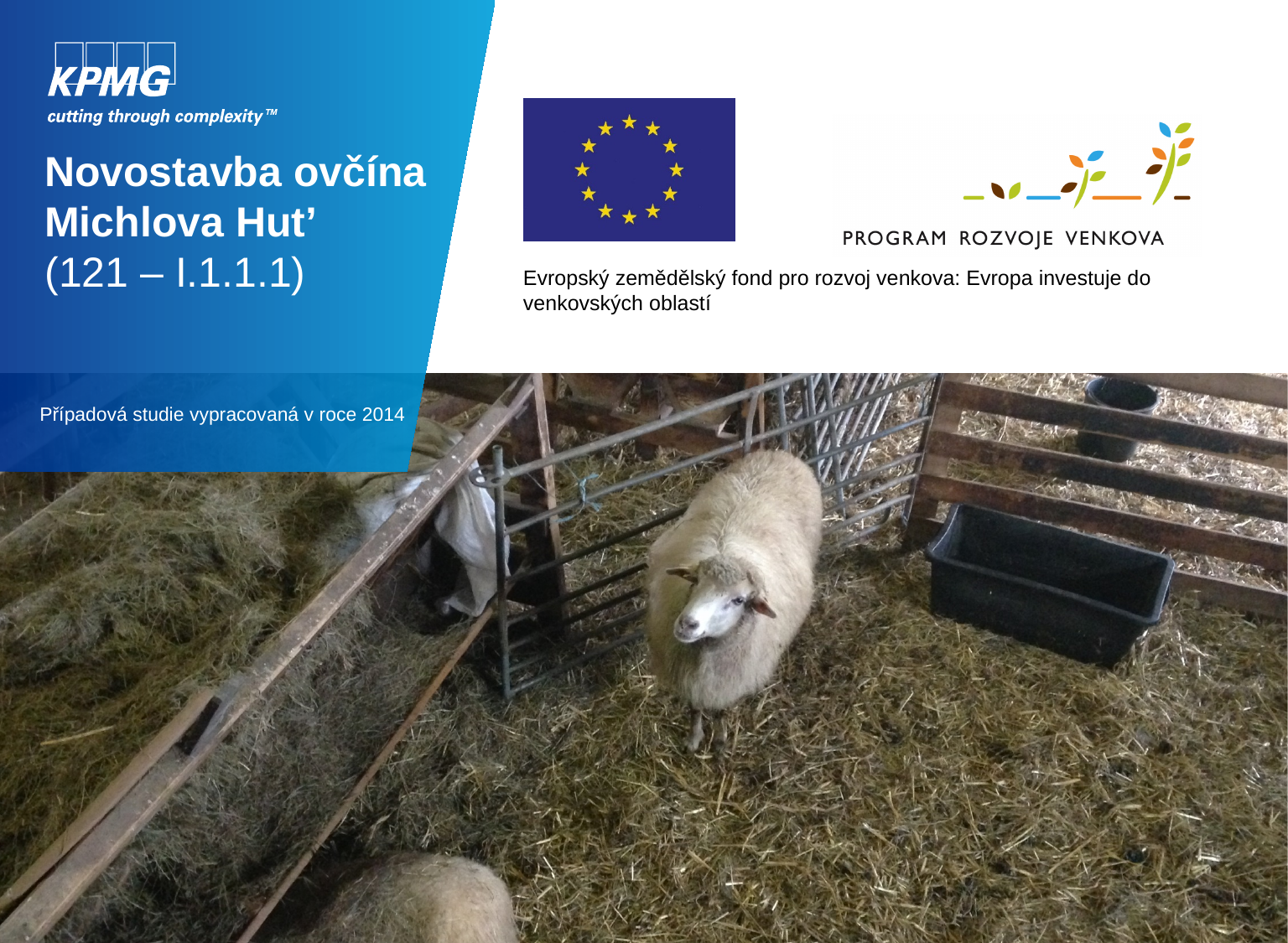

# Novostavba ovčína Michlova Hut’ (121 – I.1.1.1)